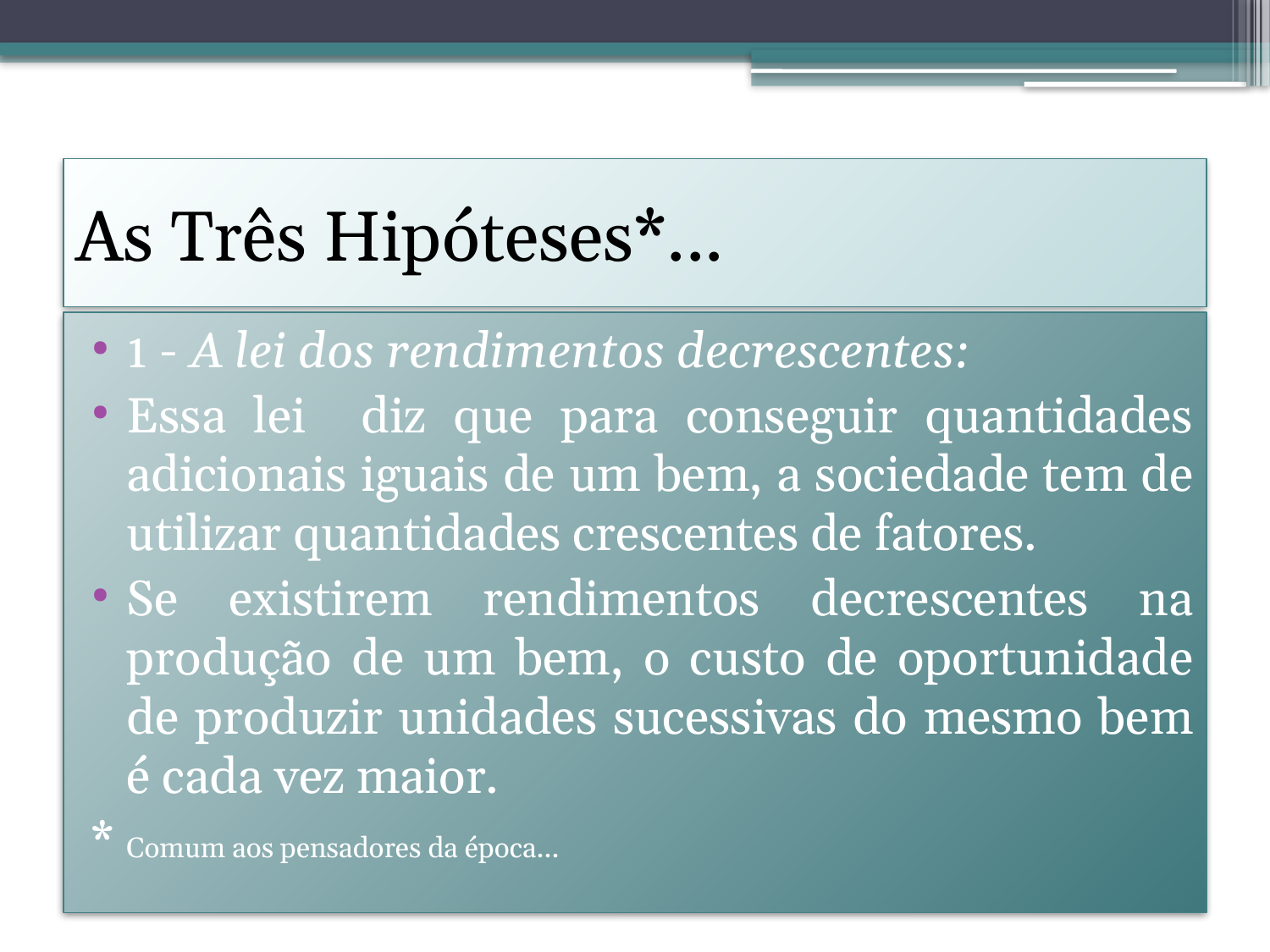

# As Três Hipóteses*...
1 - A lei dos rendimentos decrescentes:
Essa lei  diz que para conseguir quantidades adicionais iguais de um bem, a sociedade tem de utilizar quantidades crescentes de fatores.
Se existirem rendimentos decrescentes na produção de um bem, o custo de oportunidade de produzir unidades sucessivas do mesmo bem é cada vez maior.
* Comum aos pensadores da época...